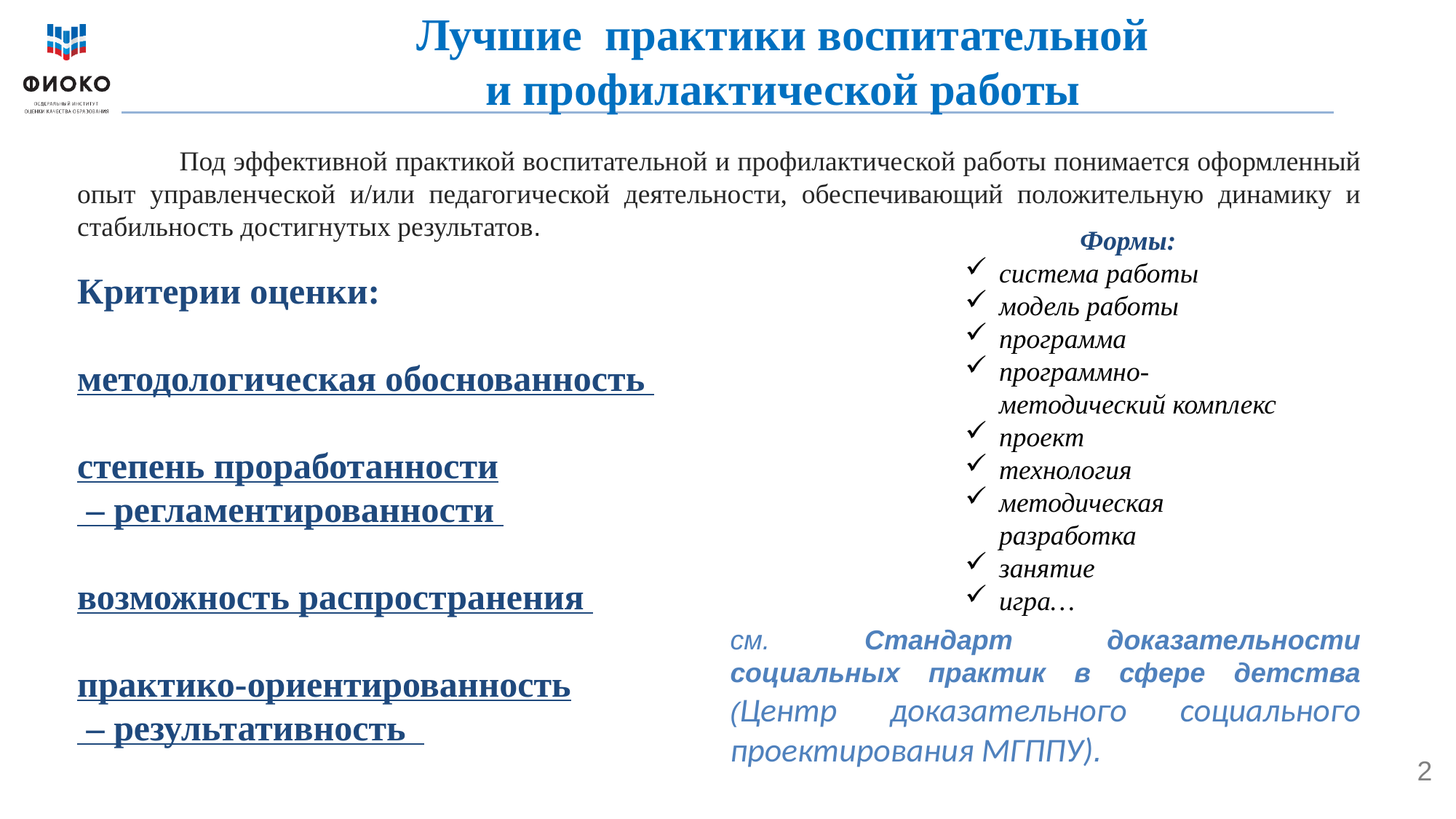

Лучшие  практики воспитательной
и профилактической работы

            Под эффективной практикой воспитательной и профилактической работы понимается оформленный опыт управленческой и/или педагогической деятельности, обеспечивающий положительную динамику и стабильность достигнутых результатов.

Критерии оценки:

методологическая обоснованность

степень проработанности
 – регламентированности

возможность распространения

практико-ориентированность
 – результативность
Формы:
система работы
модель работы
программа
программно-методический комплекс
проект
технология
методическая разработка
занятие
игра…
см. Стандарт доказательности социальных практик в сфере детства (Центр доказательного социального проектирования МГППУ).
2